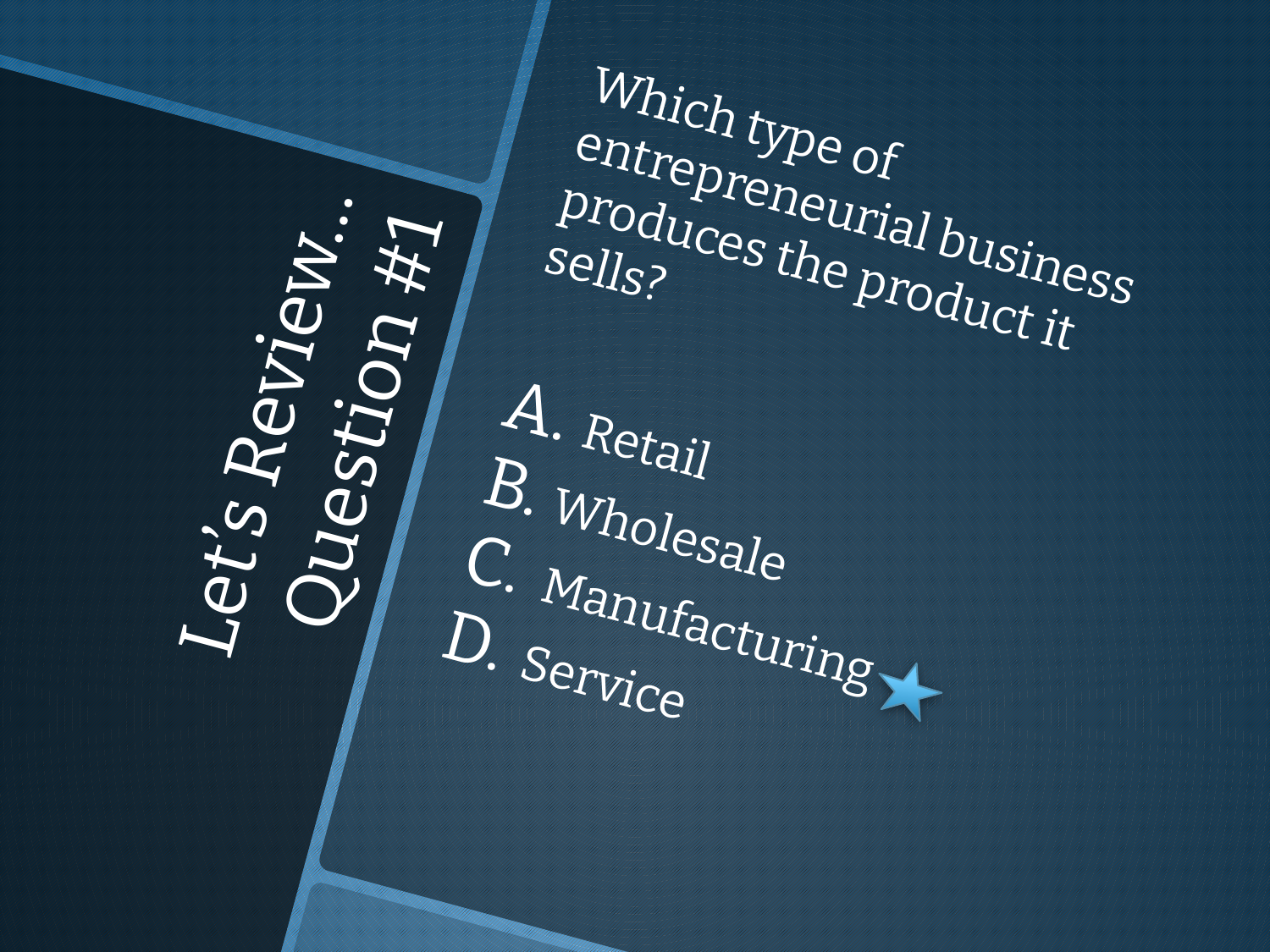

Which type of entrepreneurial business produces the product it sells?

 Retail
Wholesale
 Manufacturing
 Service

# Let’s Review… Question #1